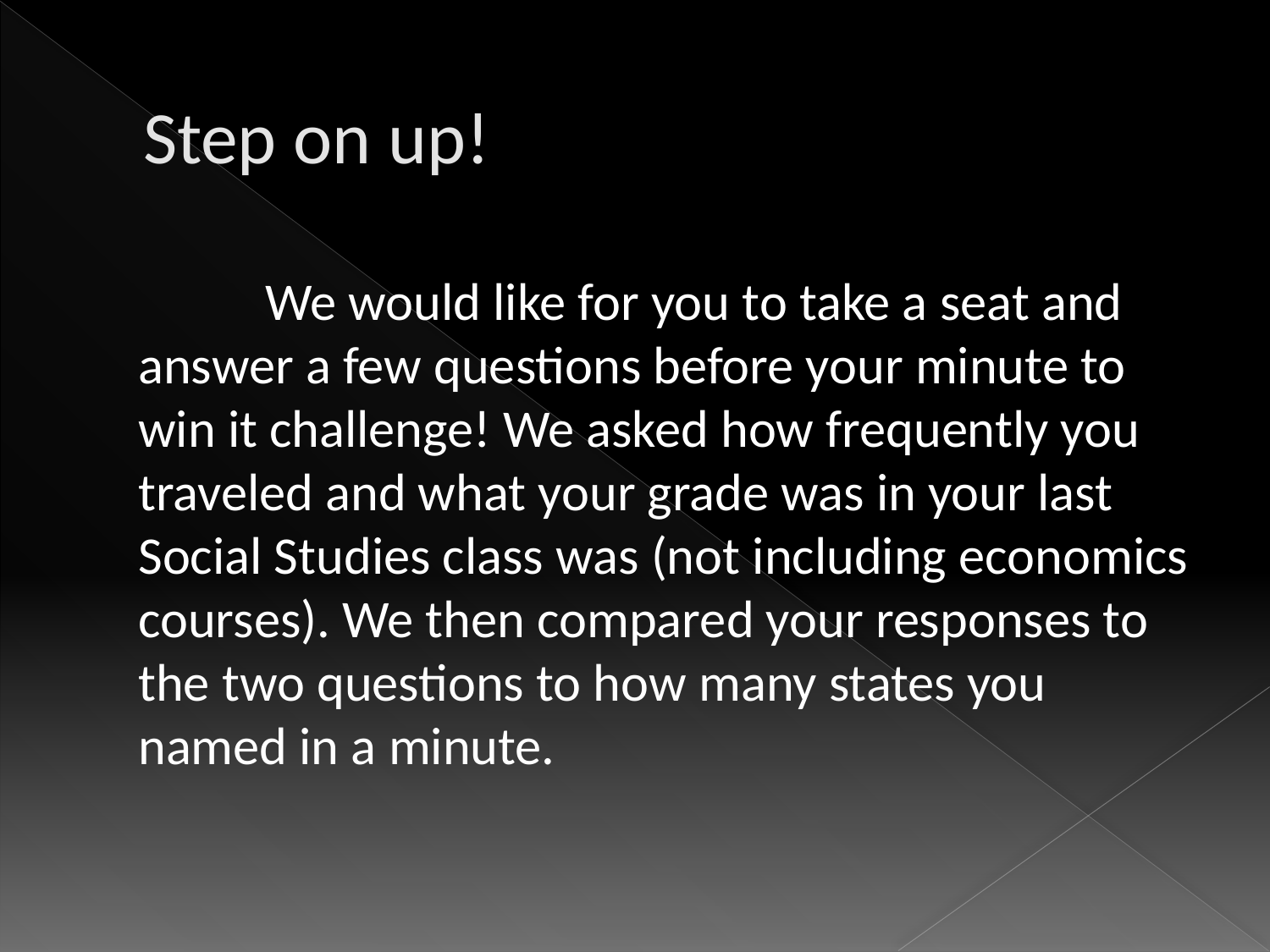

# Step on up!
		We would like for you to take a seat and answer a few questions before your minute to win it challenge! We asked how frequently you traveled and what your grade was in your last Social Studies class was (not including economics courses). We then compared your responses to the two questions to how many states you named in a minute.